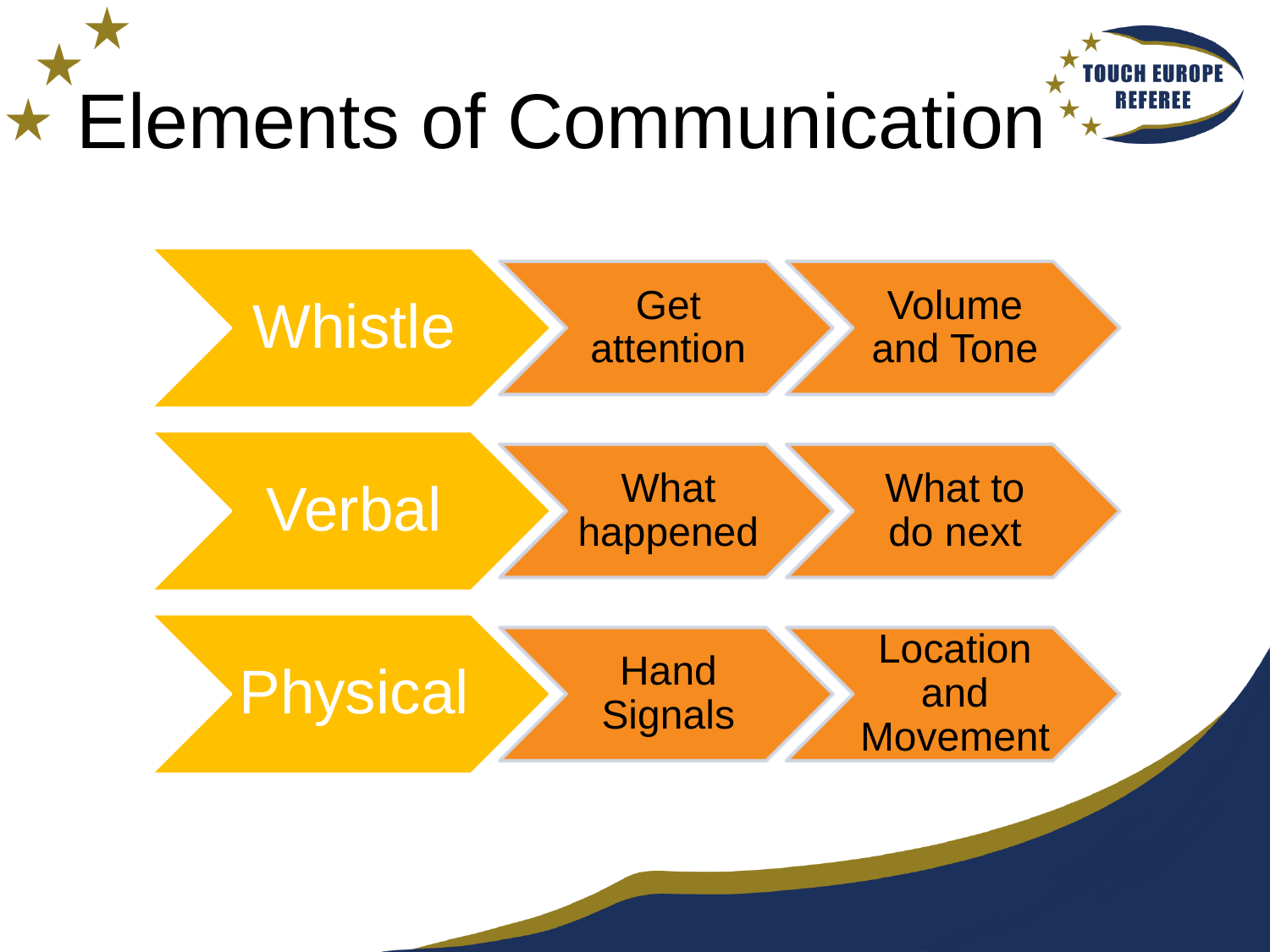

# Elements of Communication

Whistle

Get attention

Volume and Tone

Verbal

What happened

What to do next

Physical

Hand Signals

Location and Movement